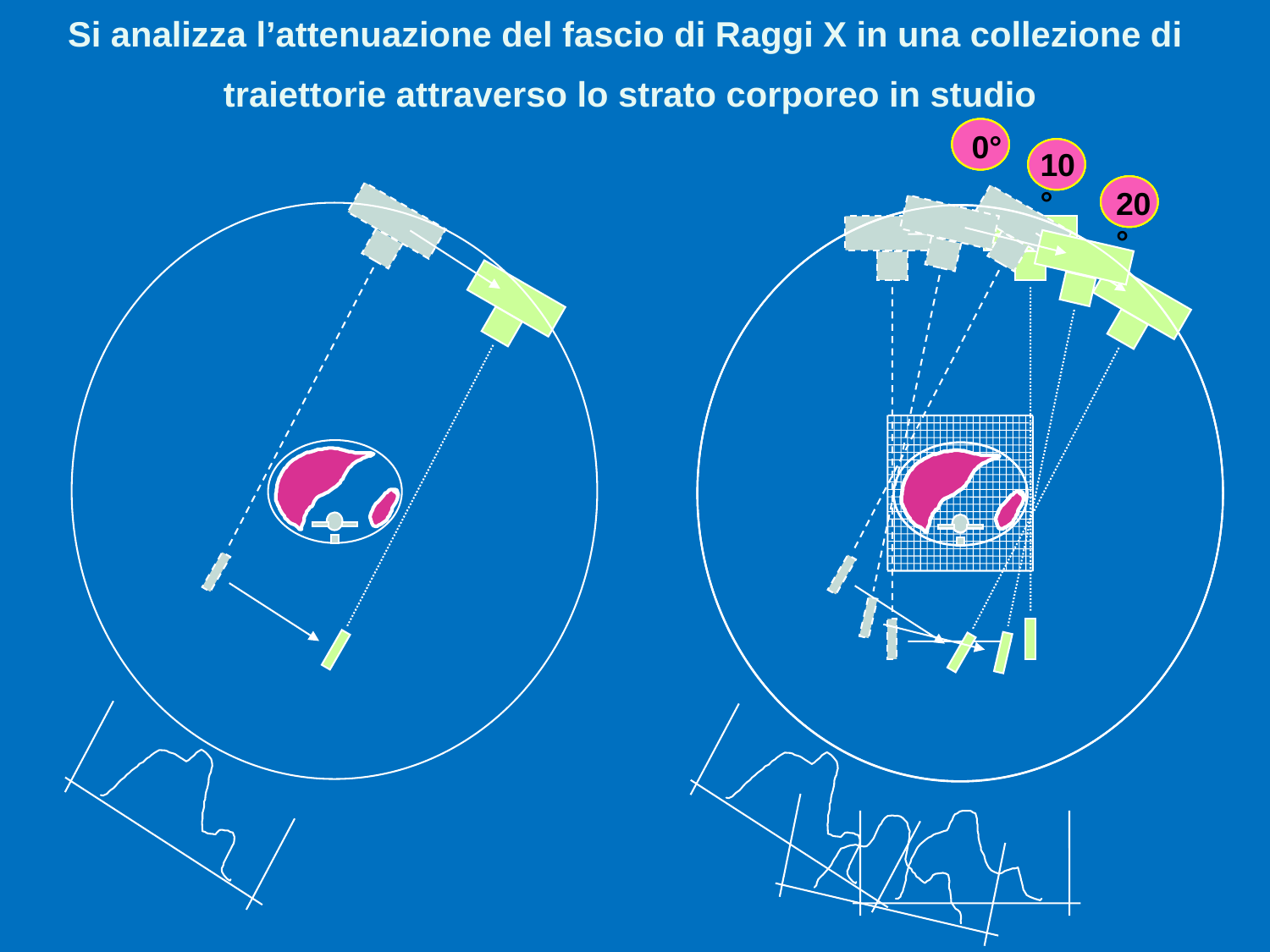

Si analizza l’attenuazione del fascio di Raggi X in una collezione di
traiettorie attraverso lo strato corporeo in studio

0°
10°

20°